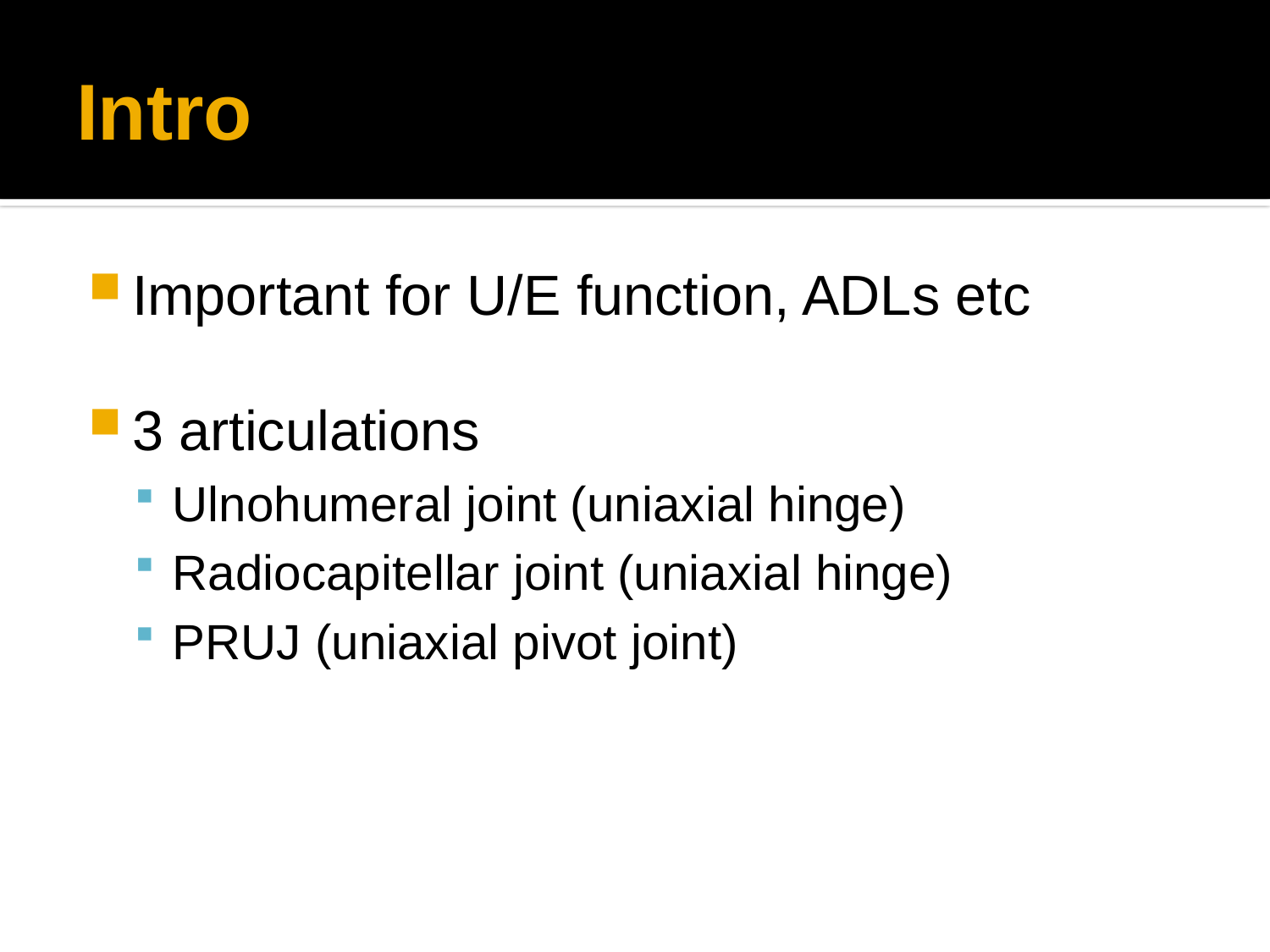

# Intro
Important for U/E function, ADLs etc

3 articulations
Ulnohumeral joint (uniaxial hinge)
Radiocapitellar joint (uniaxial hinge)
PRUJ (uniaxial pivot joint)